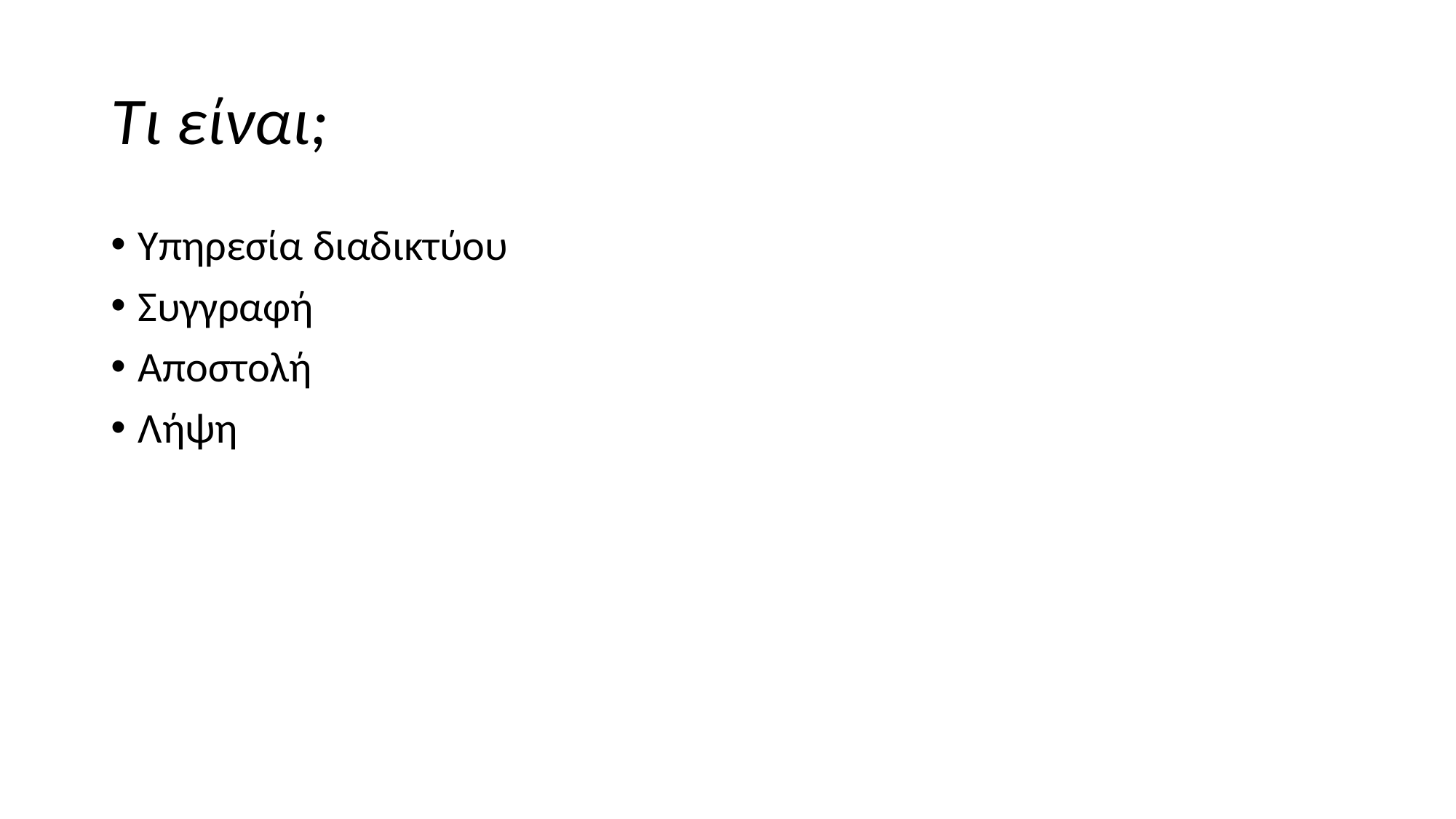

# Τι είναι;
Υπηρεσία διαδικτύου
Συγγραφή
Αποστολή
Λήψη